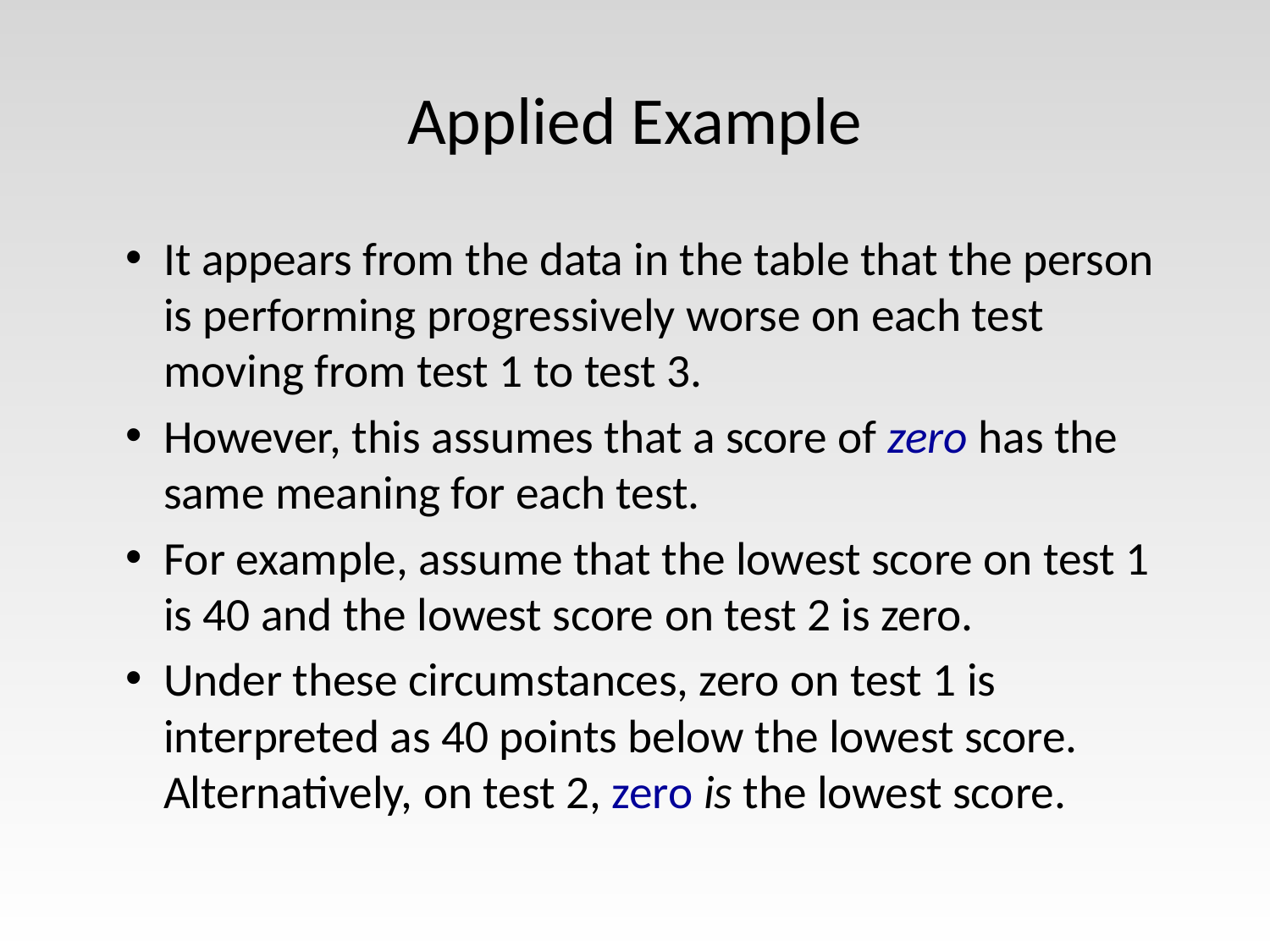

# Applied Example
It appears from the data in the table that the person is performing progressively worse on each test moving from test 1 to test 3.
However, this assumes that a score of zero has the same meaning for each test.
For example, assume that the lowest score on test 1 is 40 and the lowest score on test 2 is zero.
Under these circumstances, zero on test 1 is interpreted as 40 points below the lowest score. Alternatively, on test 2, zero is the lowest score.